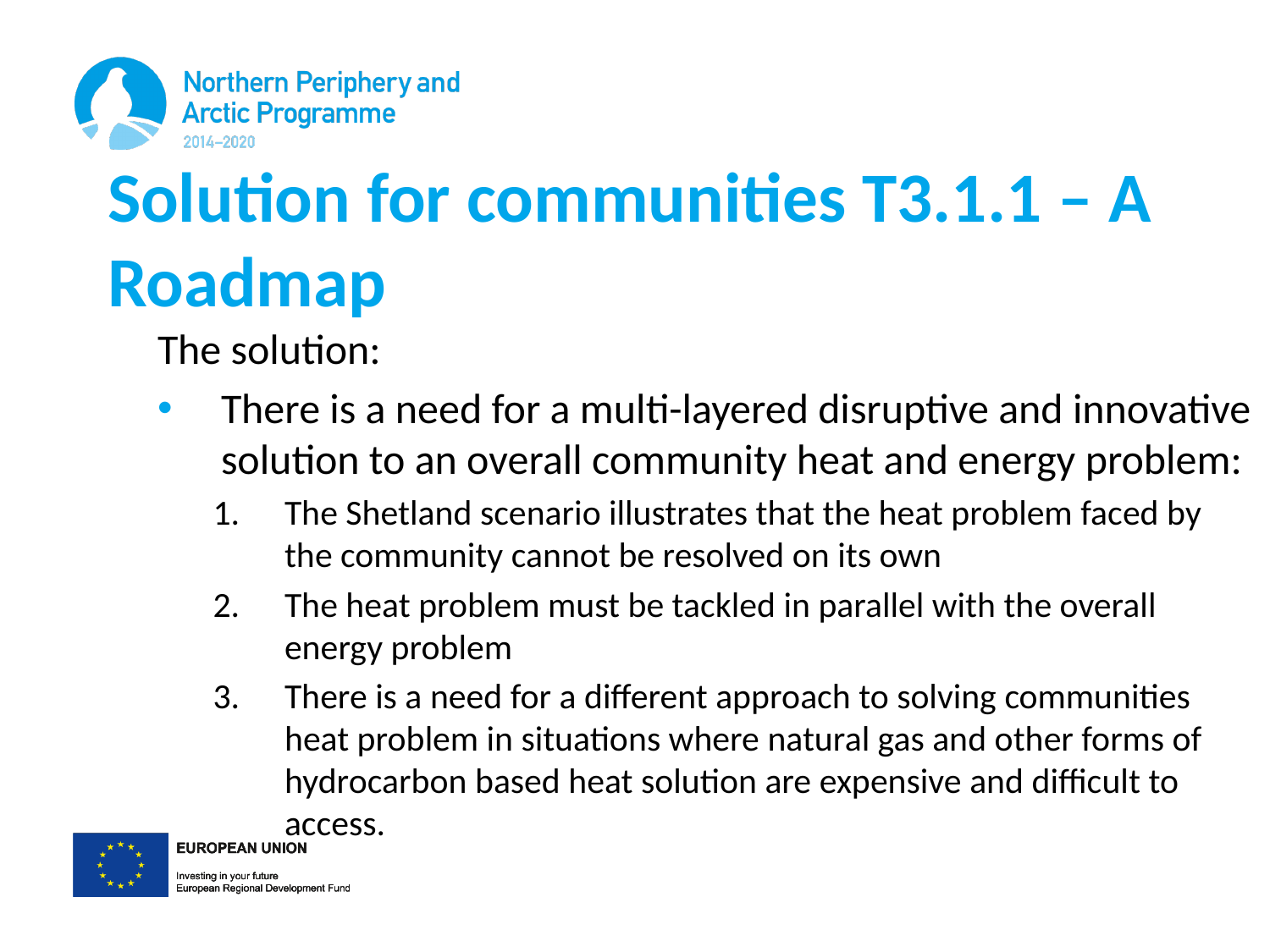

# Solution for communities T3.1.1 – A Roadmap
The solution:
There is a need for a multi-layered disruptive and innovative solution to an overall community heat and energy problem:
The Shetland scenario illustrates that the heat problem faced by the community cannot be resolved on its own
The heat problem must be tackled in parallel with the overall energy problem
There is a need for a different approach to solving communities heat problem in situations where natural gas and other forms of hydrocarbon based heat solution are expensive and difficult to access.